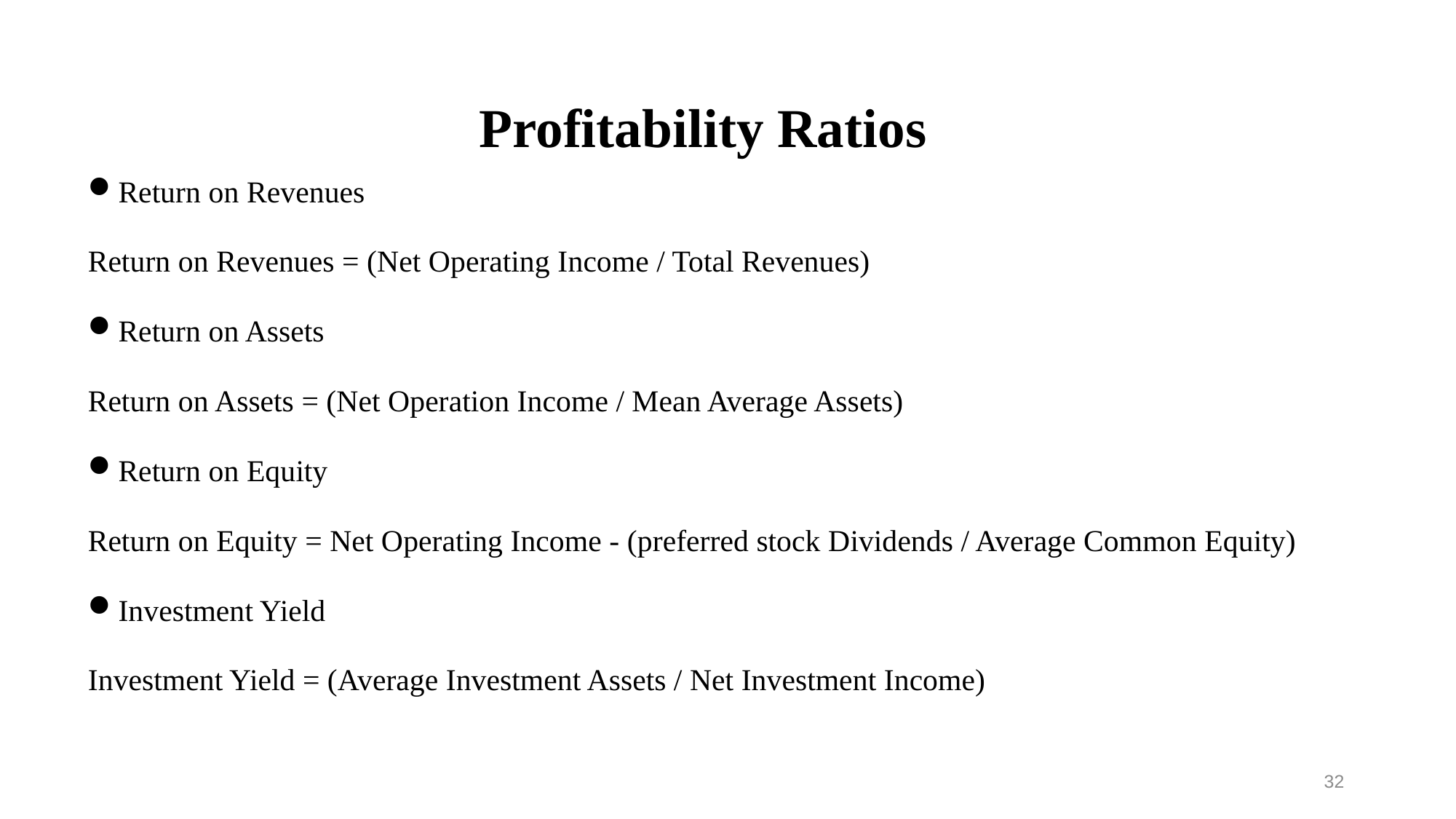

# Profitability Ratios
Return on Revenues
Return on Revenues = (Net Operating Income / Total Revenues)
Return on Assets
Return on Assets = (Net Operation Income / Mean Average Assets)
Return on Equity
Return on Equity = Net Operating Income - (preferred stock Dividends / Average Common Equity)
Investment Yield
Investment Yield = (Average Investment Assets / Net Investment Income)
32